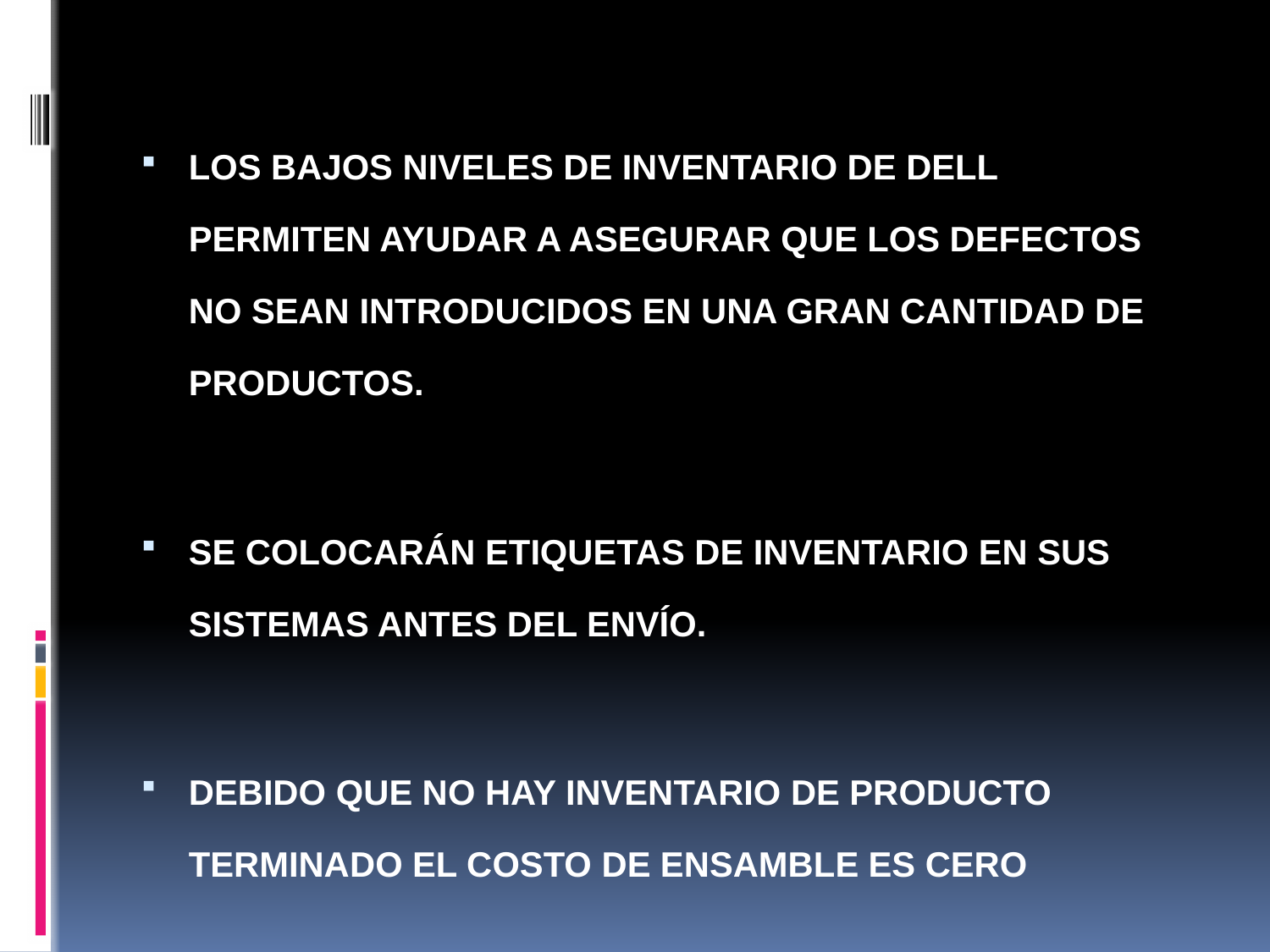

LOS BAJOS NIVELES DE INVENTARIO DE DELL PERMITEN AYUDAR A ASEGURAR QUE LOS DEFECTOS NO SEAN INTRODUCIDOS EN UNA GRAN CANTIDAD DE PRODUCTOS.

SE COLOCARÁN ETIQUETAS DE INVENTARIO EN SUS SISTEMAS ANTES DEL ENVÍO.

DEBIDO QUE NO HAY INVENTARIO DE PRODUCTO TERMINADO EL COSTO DE ENSAMBLE ES CERO